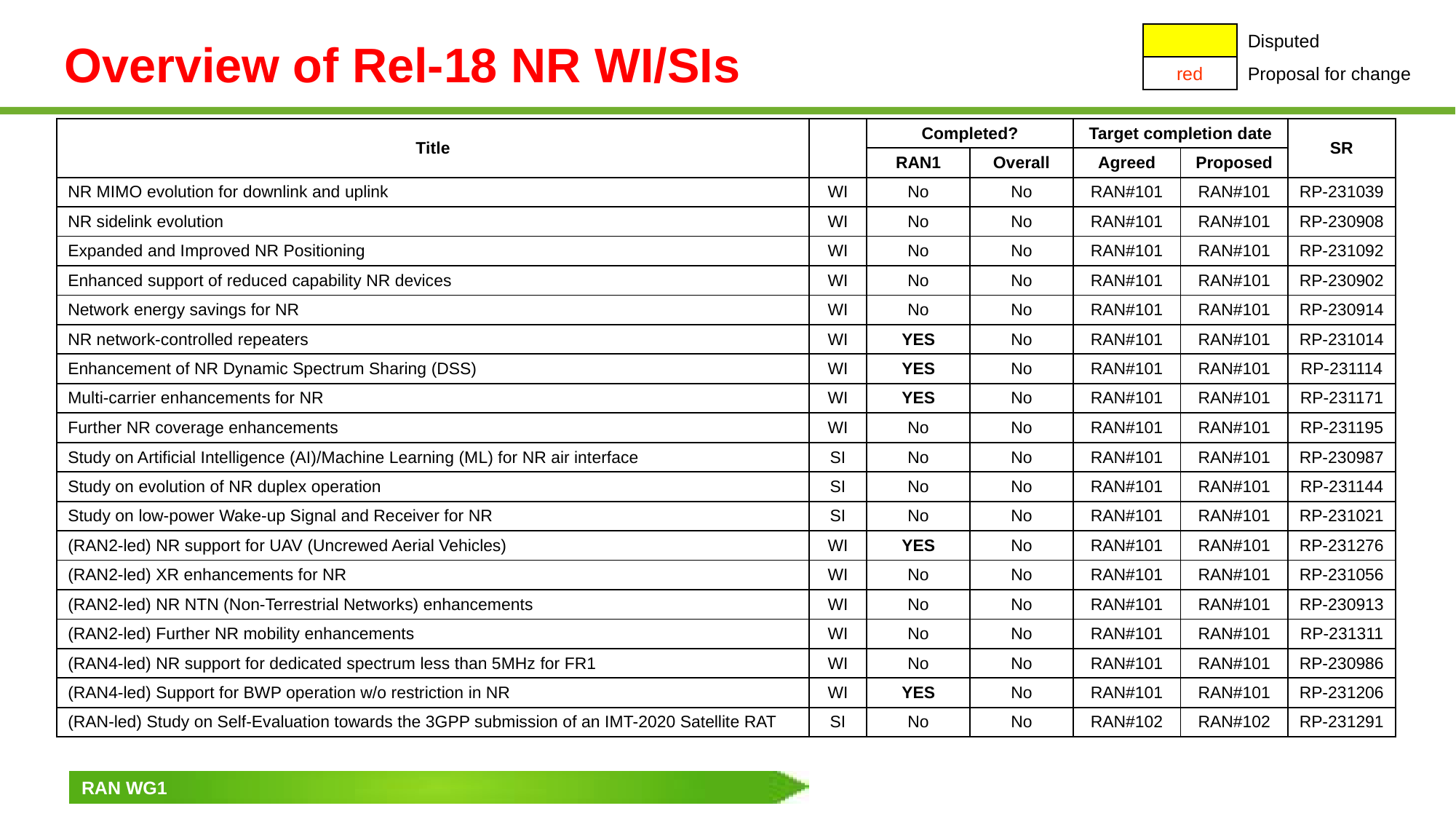

# Overview of Rel-18 NR WI/SIs
|  | Disputed |
| --- | --- |
| red | Proposal for change |
| Title |  | Completed? |  | Target completion date |  | SR |
| --- | --- | --- | --- | --- | --- | --- |
|  |  | RAN1 | Overall | Agreed | Proposed |  |
| NR MIMO evolution for downlink and uplink | WI | No | No | RAN#101 | RAN#101 | RP-231039 |
| NR sidelink evolution | WI | No | No | RAN#101 | RAN#101 | RP-230908 |
| Expanded and Improved NR Positioning | WI | No | No | RAN#101 | RAN#101 | RP-231092 |
| Enhanced support of reduced capability NR devices | WI | No | No | RAN#101 | RAN#101 | RP-230902 |
| Network energy savings for NR | WI | No | No | RAN#101 | RAN#101 | RP-230914 |
| NR network-controlled repeaters | WI | YES | No | RAN#101 | RAN#101 | RP-231014 |
| Enhancement of NR Dynamic Spectrum Sharing (DSS) | WI | YES | No | RAN#101 | RAN#101 | RP-231114 |
| Multi-carrier enhancements for NR | WI | YES | No | RAN#101 | RAN#101 | RP-231171 |
| Further NR coverage enhancements | WI | No | No | RAN#101 | RAN#101 | RP-231195 |
| Study on Artificial Intelligence (AI)/Machine Learning (ML) for NR air interface | SI | No | No | RAN#101 | RAN#101 | RP-230987 |
| Study on evolution of NR duplex operation | SI | No | No | RAN#101 | RAN#101 | RP-231144 |
| Study on low-power Wake-up Signal and Receiver for NR | SI | No | No | RAN#101 | RAN#101 | RP-231021 |
| (RAN2-led) NR support for UAV (Uncrewed Aerial Vehicles) | WI | YES | No | RAN#101 | RAN#101 | RP-231276 |
| (RAN2-led) XR enhancements for NR | WI | No | No | RAN#101 | RAN#101 | RP-231056 |
| (RAN2-led) NR NTN (Non-Terrestrial Networks) enhancements | WI | No | No | RAN#101 | RAN#101 | RP-230913 |
| (RAN2-led) Further NR mobility enhancements | WI | No | No | RAN#101 | RAN#101 | RP-231311 |
| (RAN4-led) NR support for dedicated spectrum less than 5MHz for FR1 | WI | No | No | RAN#101 | RAN#101 | RP-230986 |
| (RAN4-led) Support for BWP operation w/o restriction in NR | WI | YES | No | RAN#101 | RAN#101 | RP-231206 |
| (RAN-led) Study on Self-Evaluation towards the 3GPP submission of an IMT-2020 Satellite RAT | SI | No | No | RAN#102 | RAN#102 | RP-231291 |